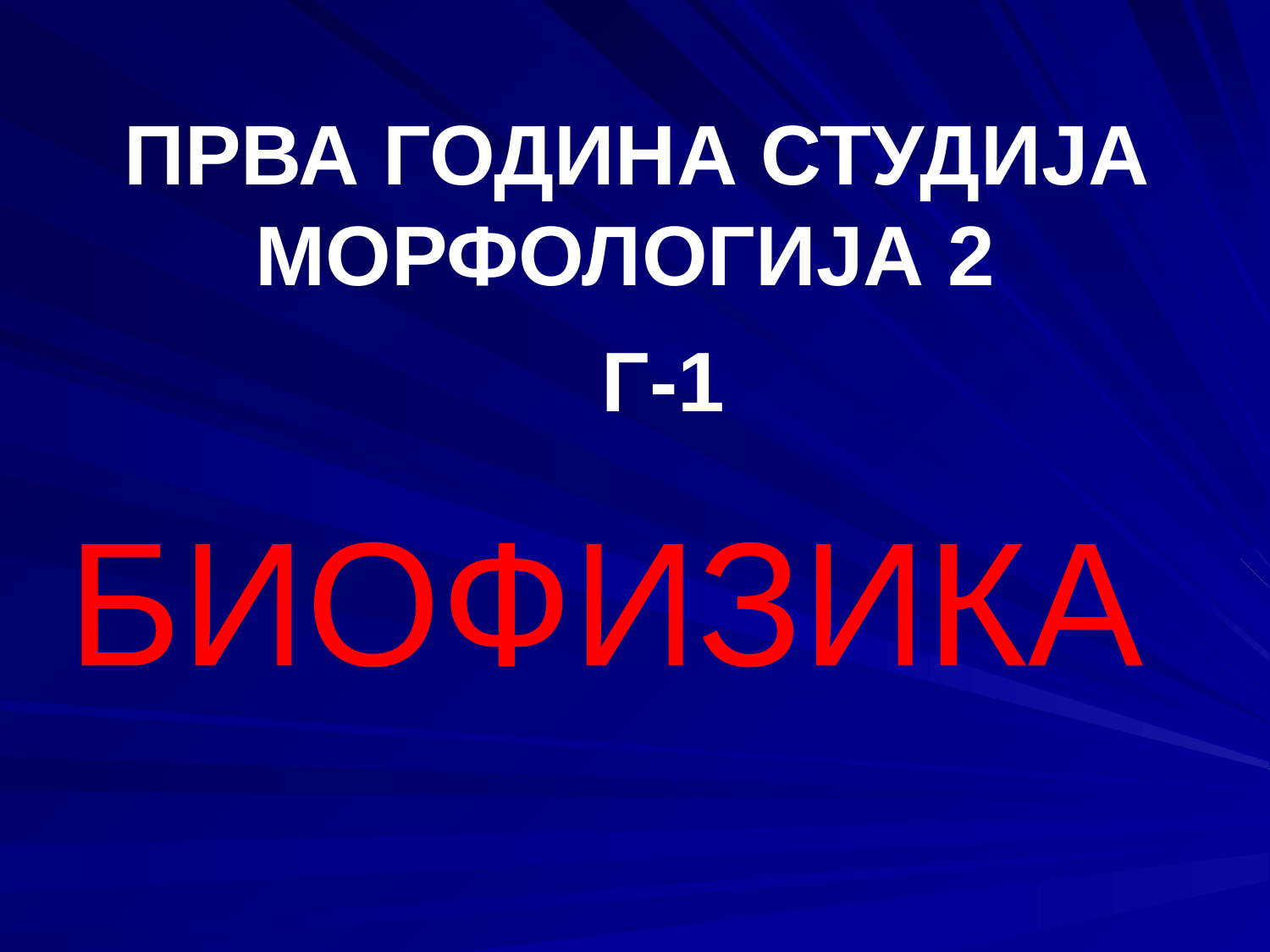

ПРВА ГОДИНА СТУДИЈА
МОРФОЛОГИЈА 2

Г-1
БИОФИЗИКА